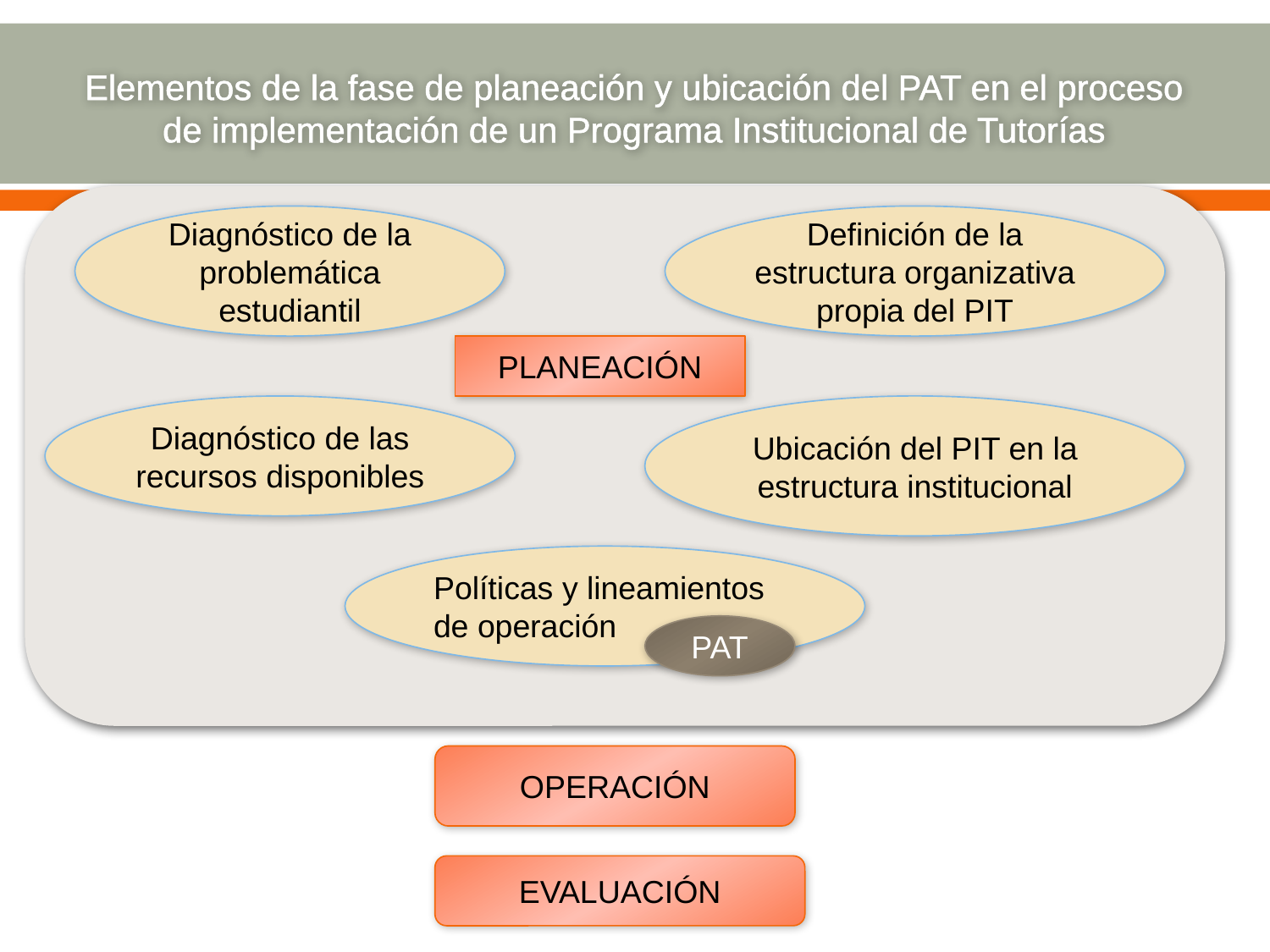

# Elementos de la fase de planeación y ubicación del PAT en el proceso de implementación de un Programa Institucional de Tutorías

Diagnóstico de la problemática estudiantil
Definición de la estructura organizativa propia del PIT

PLANEACIÓN
Diagnóstico de las recursos disponibles
Ubicación del PIT en la estructura institucional
Políticas y lineamientos
de operación
PAT
OPERACIÓN
EVALUACIÓN